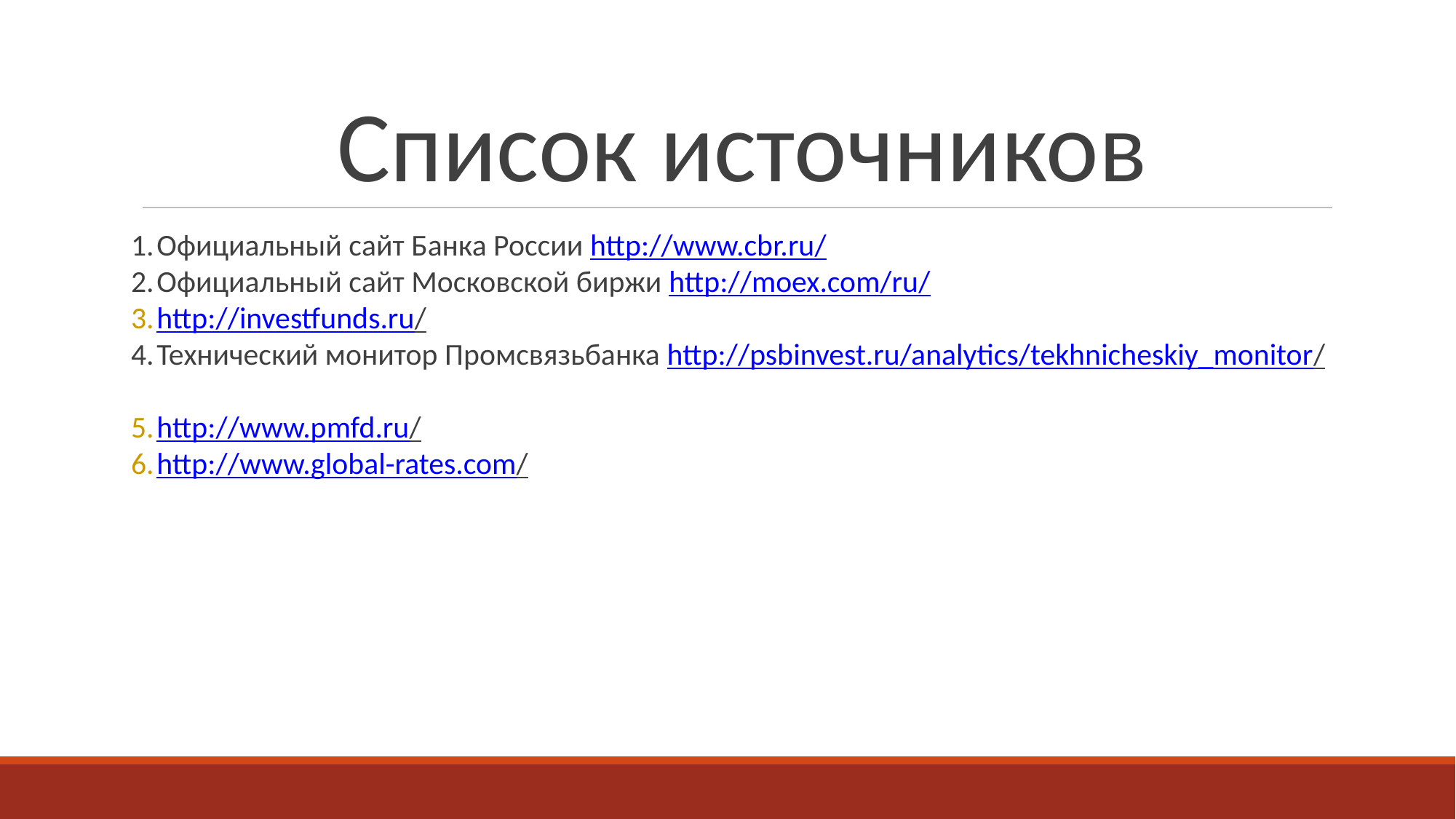

Список источников
Официальный сайт Банка России http://www.cbr.ru/
Официальный сайт Московской биржи http://moex.com/ru/
http://investfunds.ru/
Технический монитор Промсвязьбанка http://psbinvest.ru/analytics/tekhnicheskiy_monitor/
http://www.pmfd.ru/
http://www.global-rates.com/